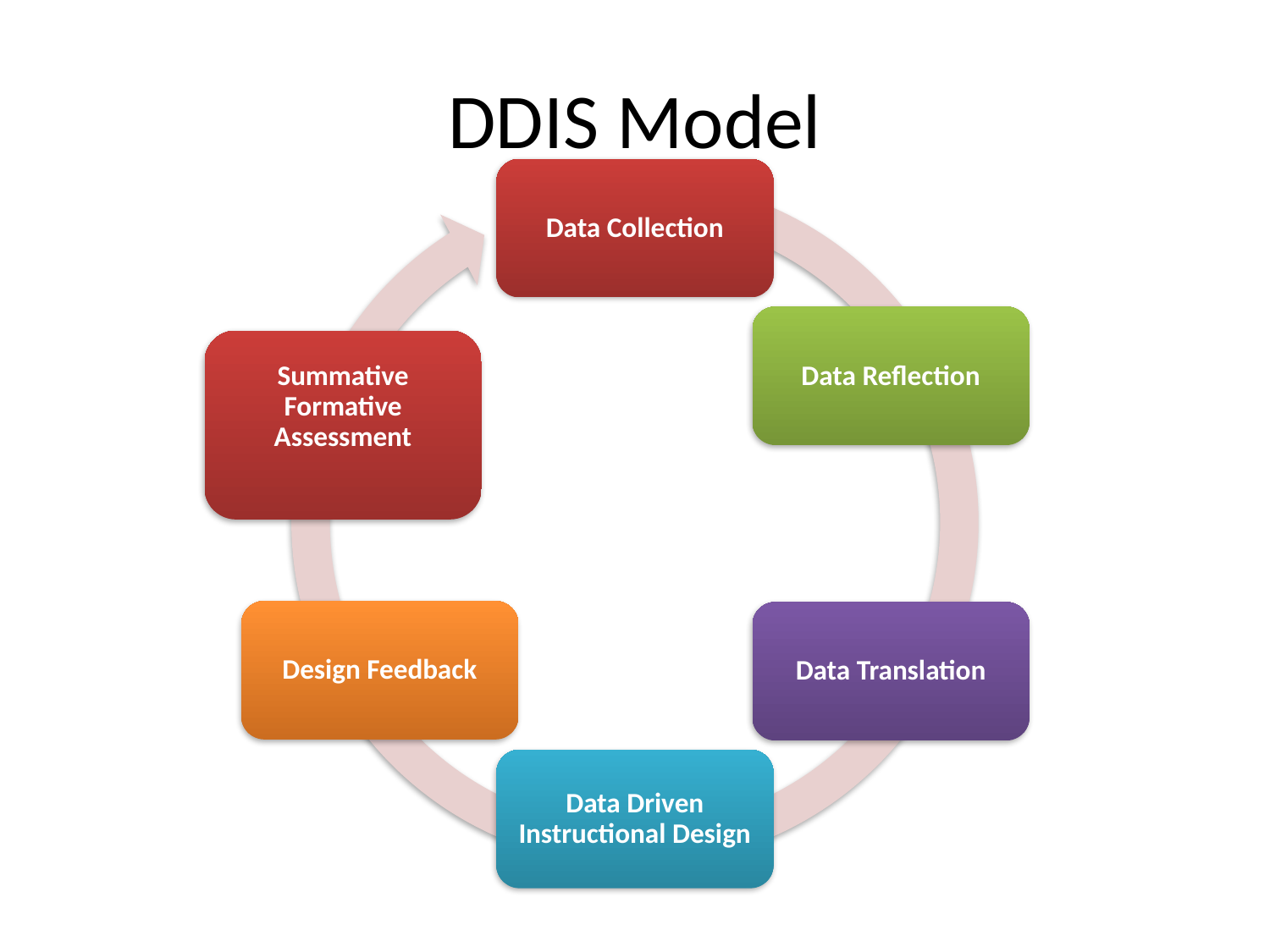

# DDIS Model
Data Collection
Data Reflection
Data Translation
Data Driven Instructional Design
Design Feedback
Summative Formative Assessment